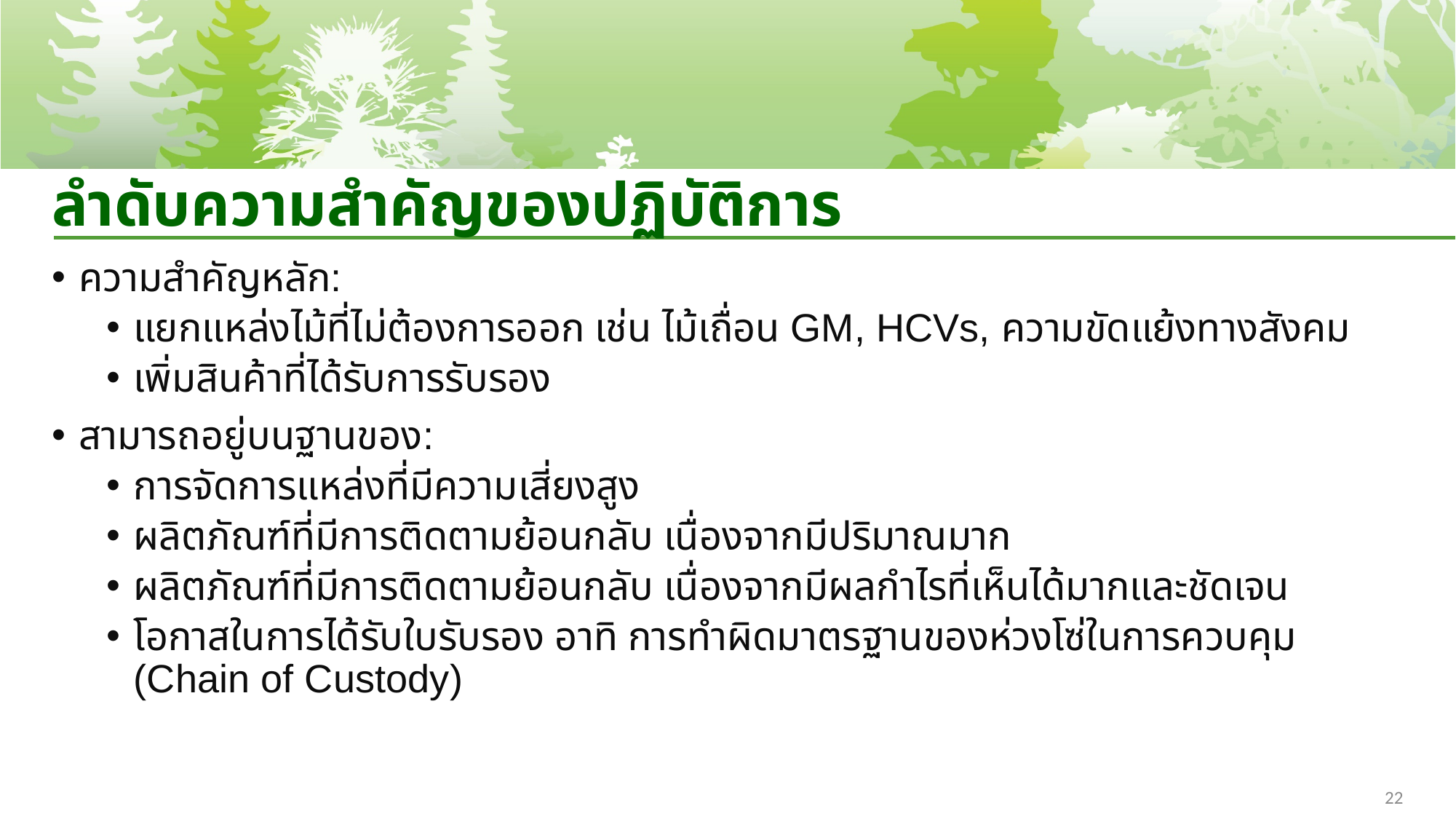

# ลำดับความสำคัญของปฏิบัติการ
ความสำคัญหลัก:
แยกแหล่งไม้ที่ไม่ต้องการออก เช่น ไม้เถื่อน GM, HCVs, ความขัดแย้งทางสังคม
เพิ่มสินค้าที่ได้รับการรับรอง
สามารถอยู่บนฐานของ:
การจัดการแหล่งที่มีความเสี่ยงสูง
ผลิตภัณฑ์ที่มีการติดตามย้อนกลับ เนื่องจากมีปริมาณมาก
ผลิตภัณฑ์ที่มีการติดตามย้อนกลับ เนื่องจากมีผลกำไรที่เห็นได้มากและชัดเจน
โอกาสในการได้รับใบรับรอง อาทิ การทำผิดมาตรฐานของห่วงโซ่ในการควบคุม (Chain of Custody)

22